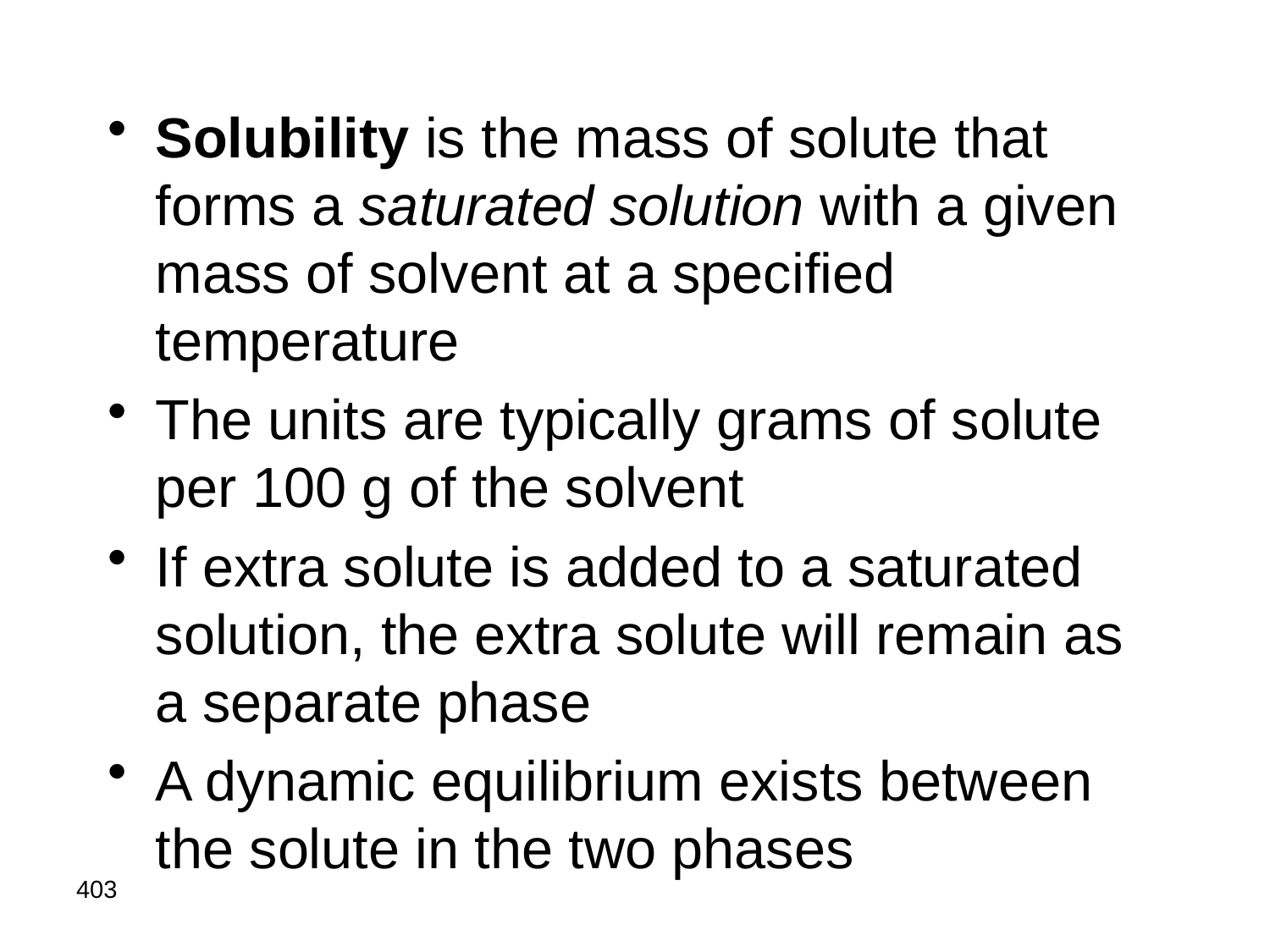

Solubility is the mass of solute that forms a saturated solution with a given mass of solvent at a specified temperature
The units are typically grams of solute per 100 g of the solvent
If extra solute is added to a saturated solution, the extra solute will remain as a separate phase
A dynamic equilibrium exists between the solute in the two phases
403